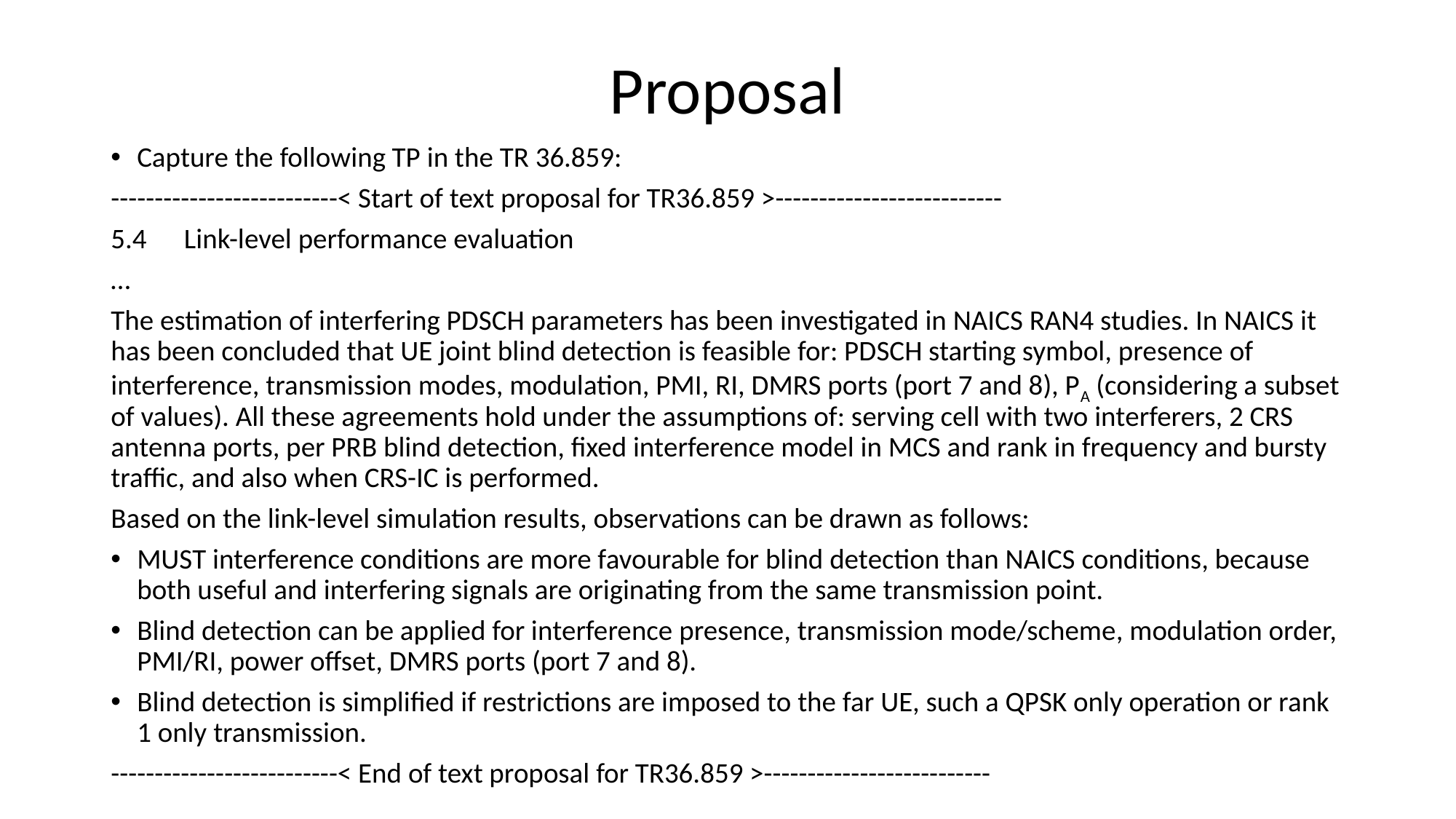

# Proposal
Capture the following TP in the TR 36.859:
--------------------------< Start of text proposal for TR36.859 >--------------------------
5.4 	Link-level performance evaluation
…
The estimation of interfering PDSCH parameters has been investigated in NAICS RAN4 studies. In NAICS it has been concluded that UE joint blind detection is feasible for: PDSCH starting symbol, presence of interference, transmission modes, modulation, PMI, RI, DMRS ports (port 7 and 8), PA (considering a subset of values). All these agreements hold under the assumptions of: serving cell with two interferers, 2 CRS antenna ports, per PRB blind detection, fixed interference model in MCS and rank in frequency and bursty traffic, and also when CRS-IC is performed.
Based on the link-level simulation results, observations can be drawn as follows:
MUST interference conditions are more favourable for blind detection than NAICS conditions, because both useful and interfering signals are originating from the same transmission point.
Blind detection can be applied for interference presence, transmission mode/scheme, modulation order, PMI/RI, power offset, DMRS ports (port 7 and 8).
Blind detection is simplified if restrictions are imposed to the far UE, such a QPSK only operation or rank 1 only transmission.
--------------------------< End of text proposal for TR36.859 >--------------------------